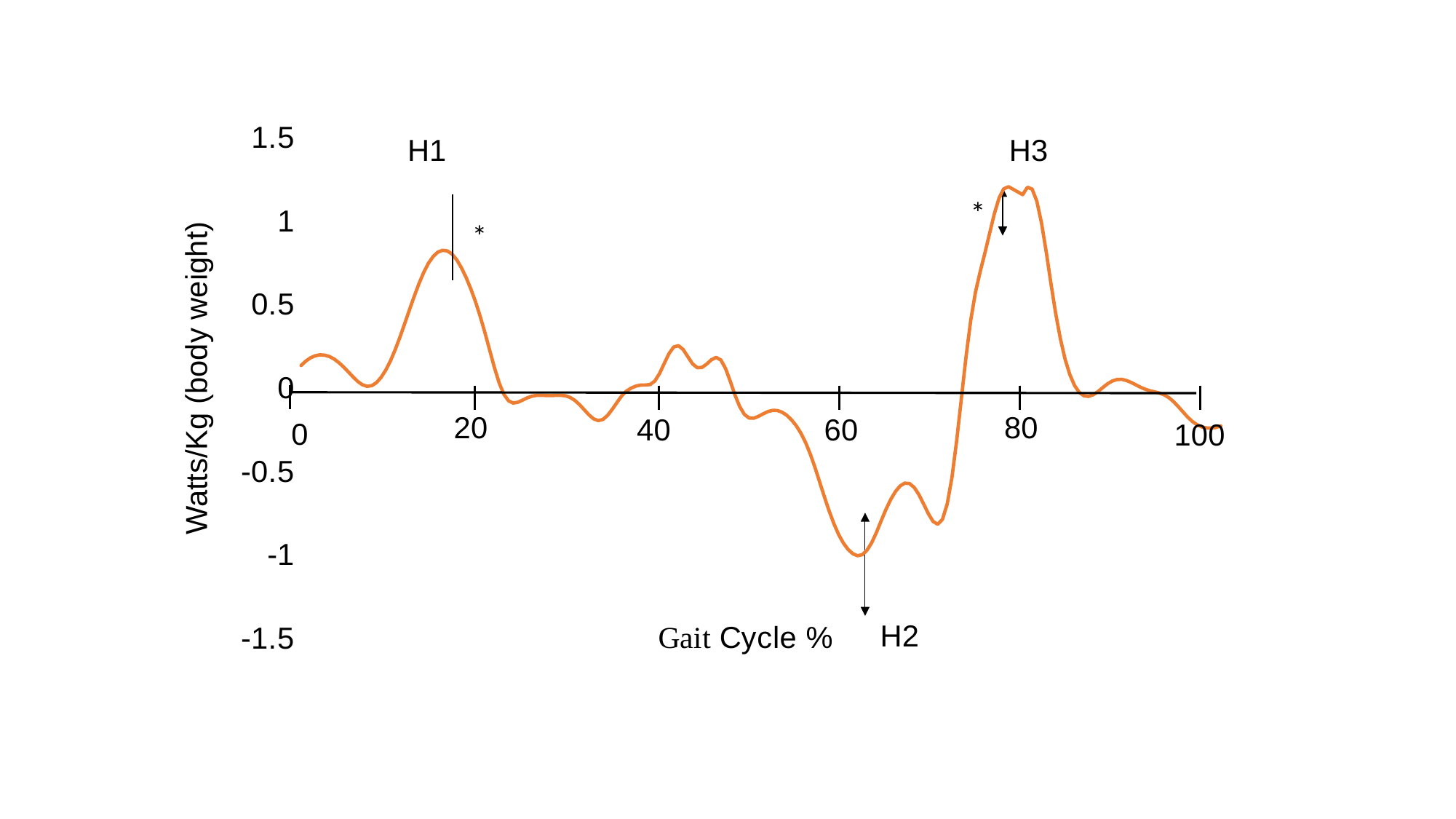

### Chart

| Category | Without Poles | With Poles |
|---|---|---|
Watts/Kg (body weight)
H1
H3
*
*
0
H2